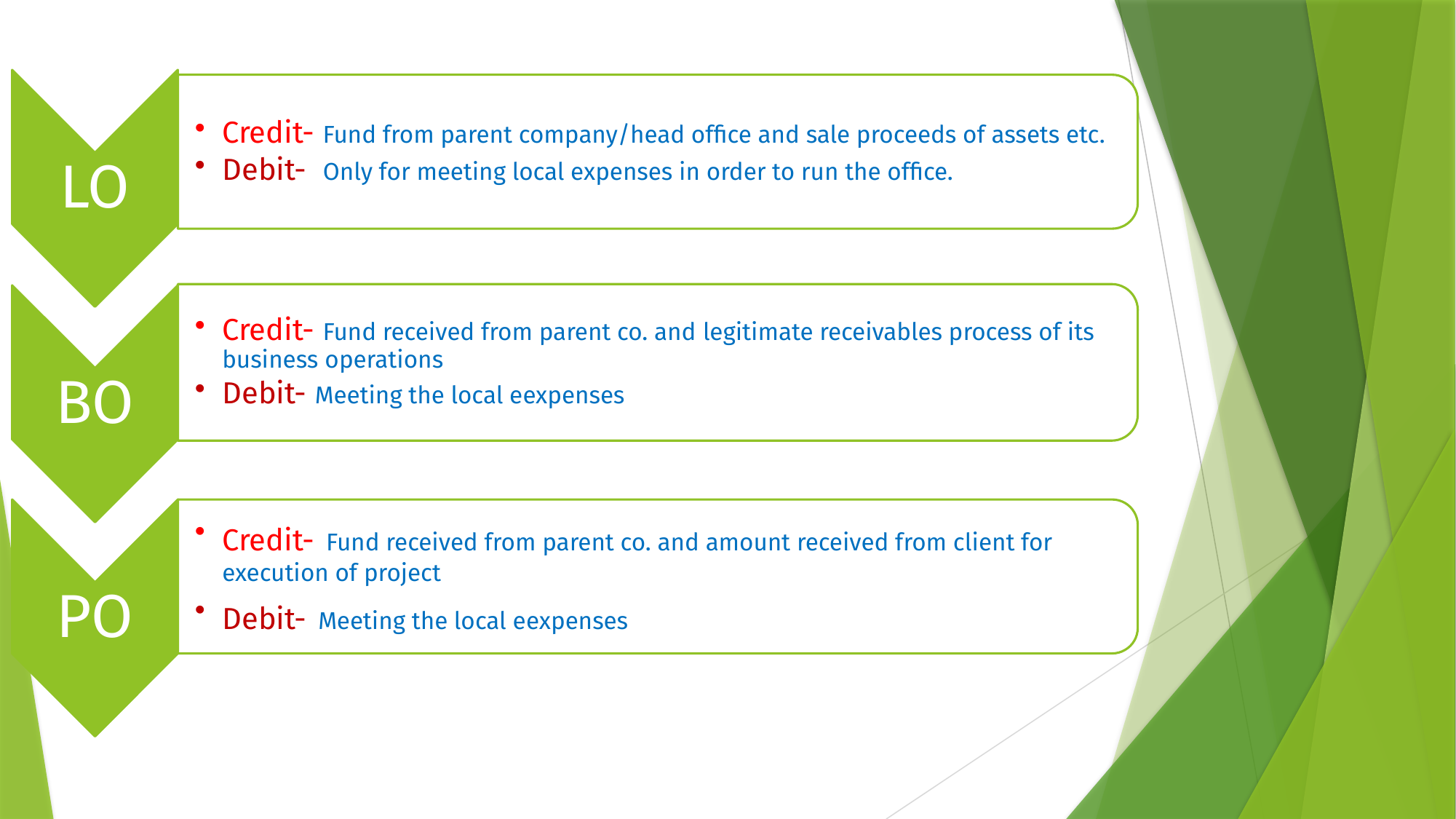

LO
Credit- Fund from parent company/head office and sale proceeds of assets etc.
Debit-  Only for meeting local expenses in order to run the office.
BO
Credit- Fund received from parent co. and legitimate receivables process of its business operations
Debit- Meeting the local eexpenses
PO
Credit- Fund received from parent co. and amount received from client for execution of project
Debit- Meeting the local eexpenses